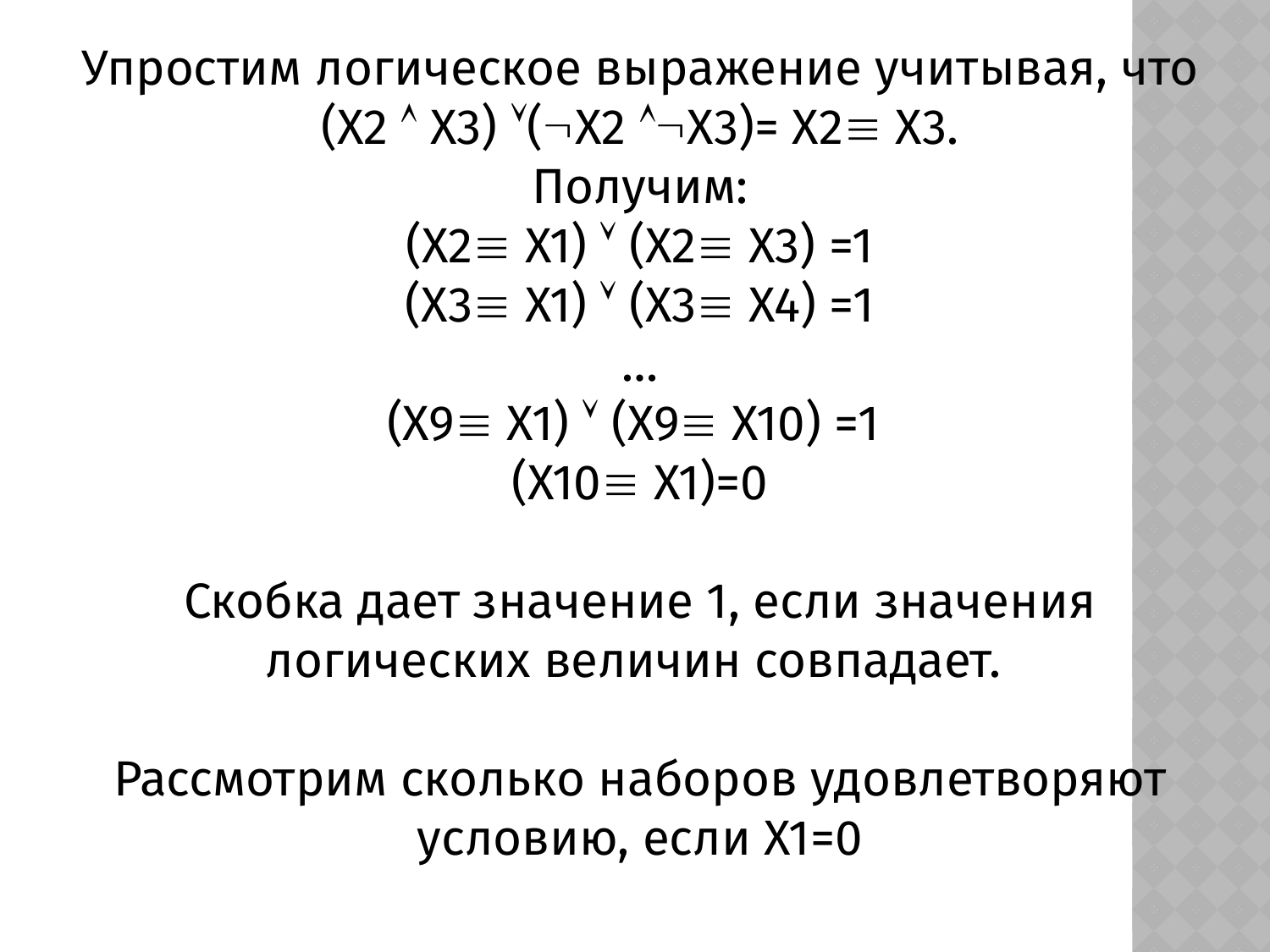

Упростим логическое выражение учитывая, что
(Х2 ∧ Х3) ∨(¬Х2 ∧¬Х3)= Х2≡ Х3.
Получим:
(Х2≡ Х1) ∨ (Х2≡ Х3) =1
(Х3≡ Х1) ∨ (Х3≡ Х4) =1
…
(Х9≡ Х1) ∨ (Х9≡ Х10) =1
(Х10≡ Х1)=0

Скобка дает значение 1, если значения логических величин совпадает.

Рассмотрим сколько наборов удовлетворяют условию, если Х1=0